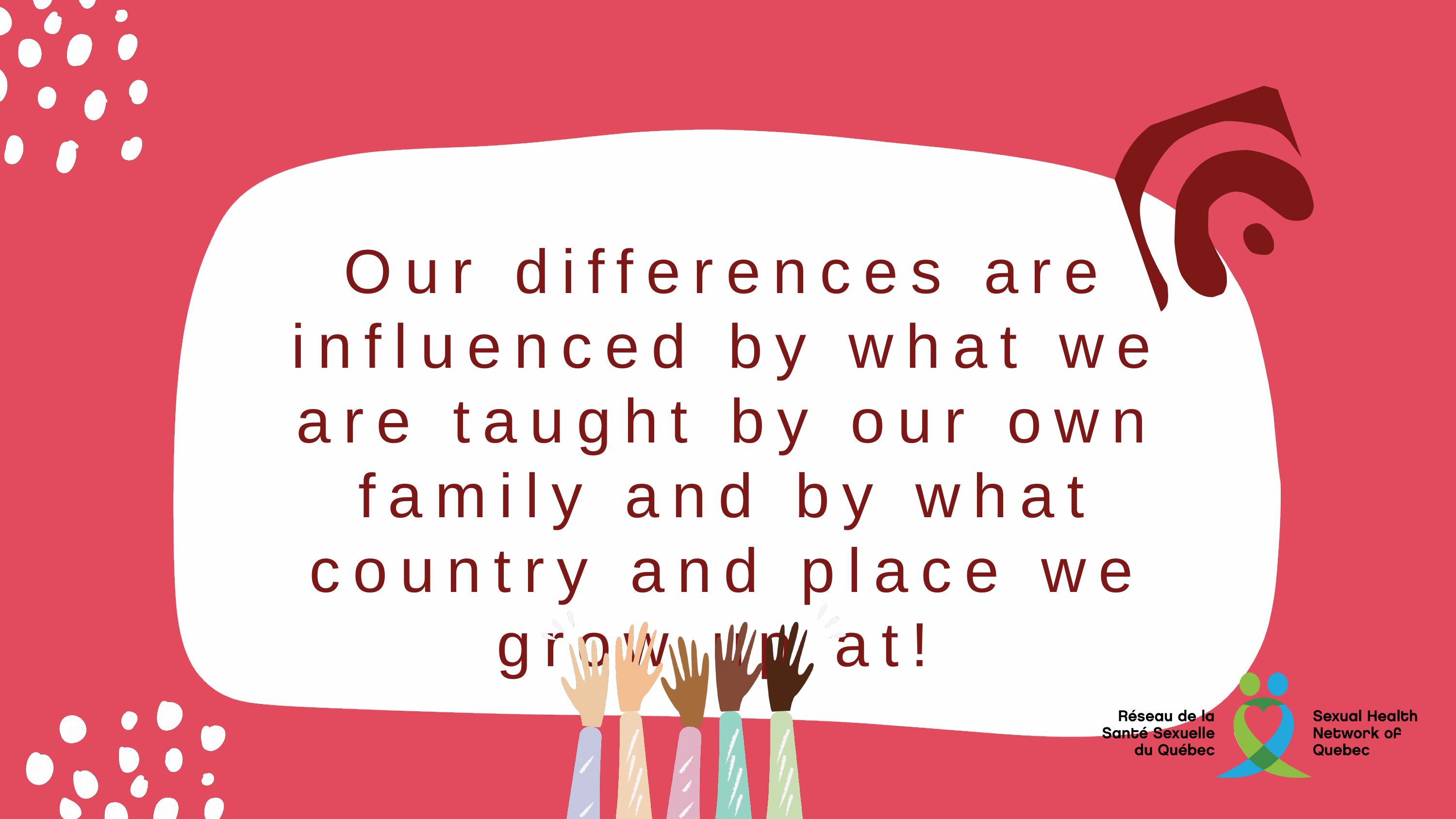

Our differences are influenced by what we are taught by our own family and by what country and place we grow up at!